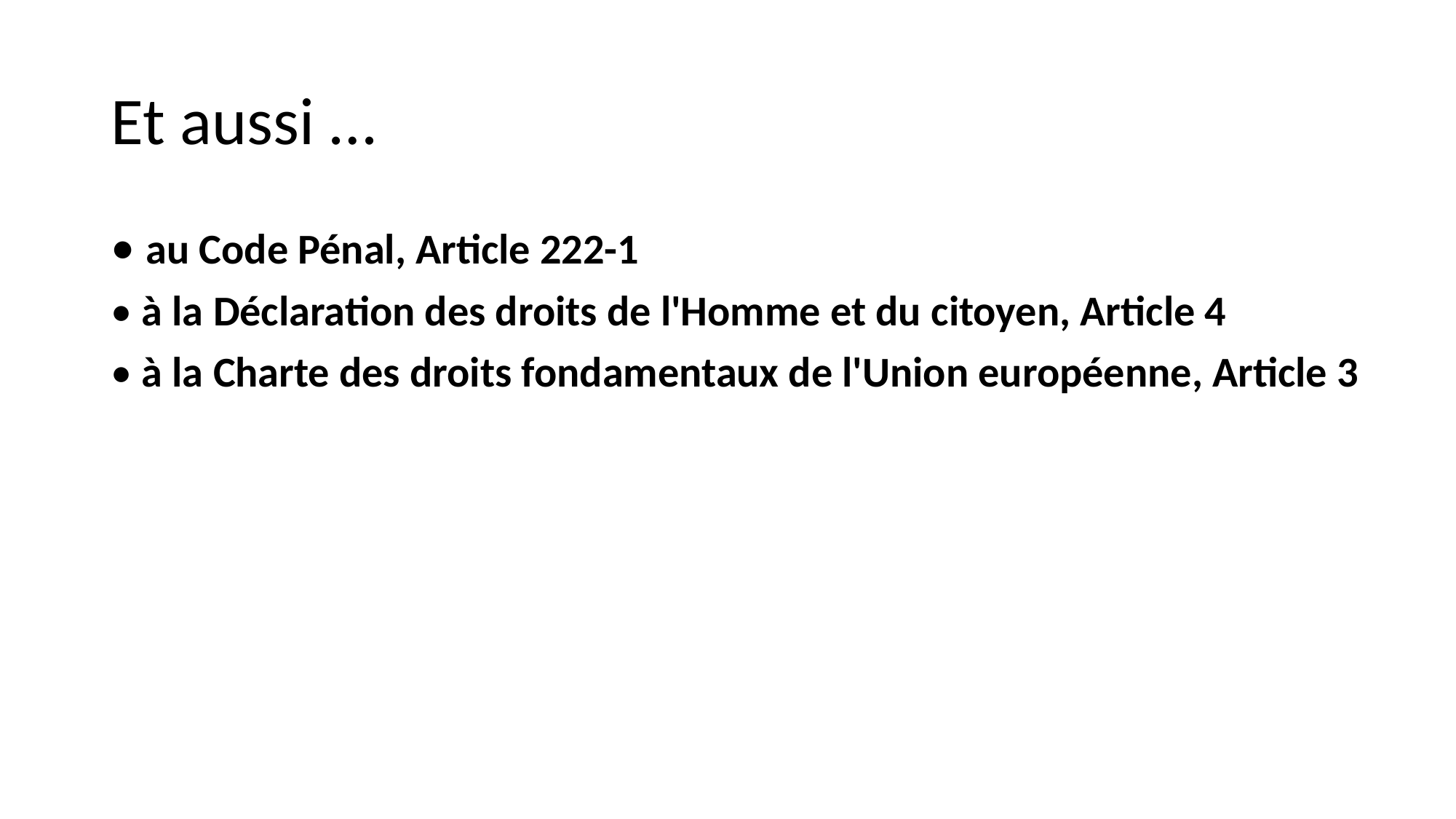

# Et aussi …
• au Code Pénal, Article 222-1
• à la Déclaration des droits de l'Homme et du citoyen, Article 4
• à la Charte des droits fondamentaux de l'Union européenne, Article 3